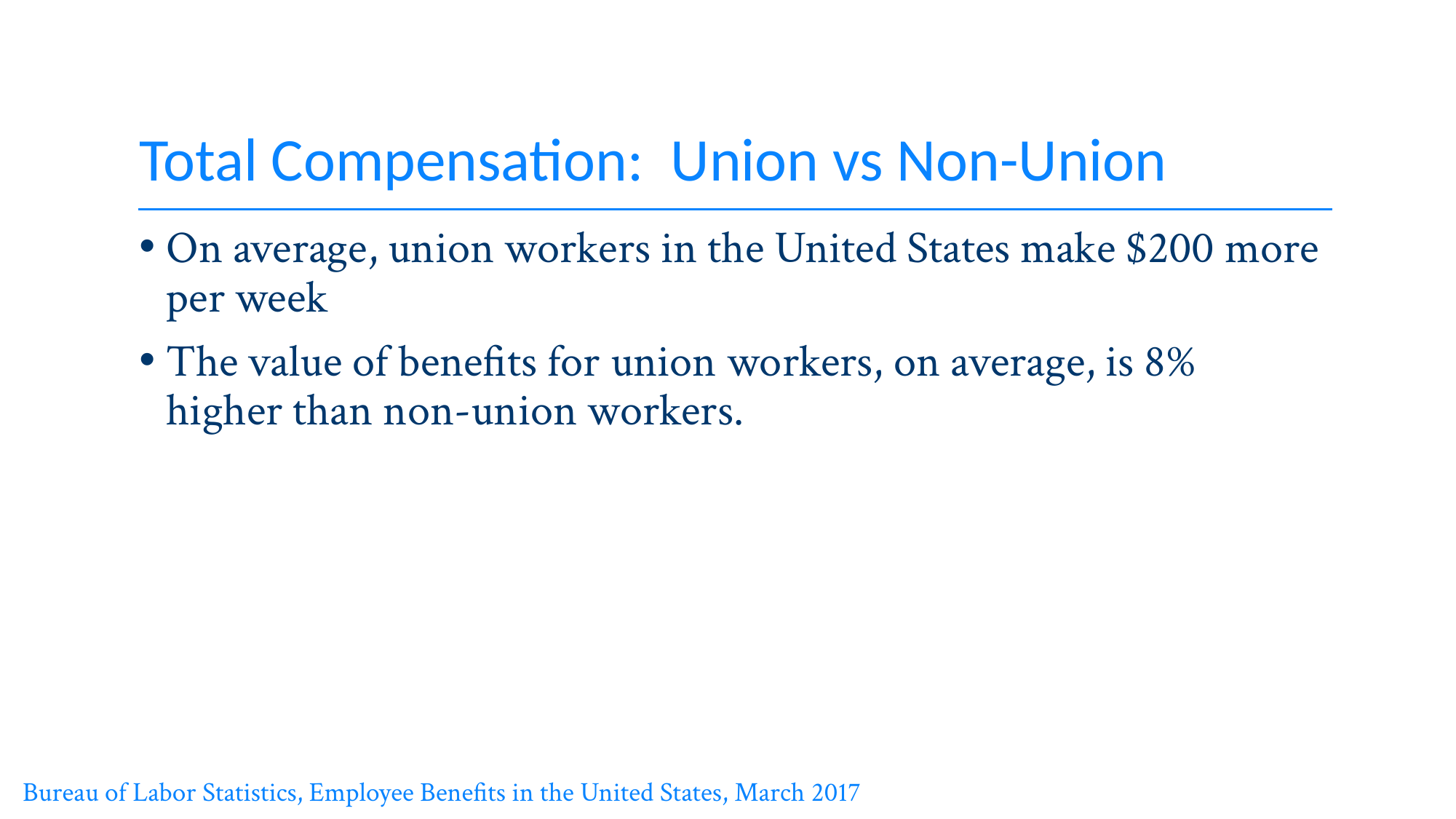

# Total Compensation:  Union vs Non-Union
On average, union workers in the United States make $200 more per week
The value of benefits for union workers, on average, is 8% higher than non-union workers.

Bureau of Labor Statistics, Employee Benefits in the United States, March 2017